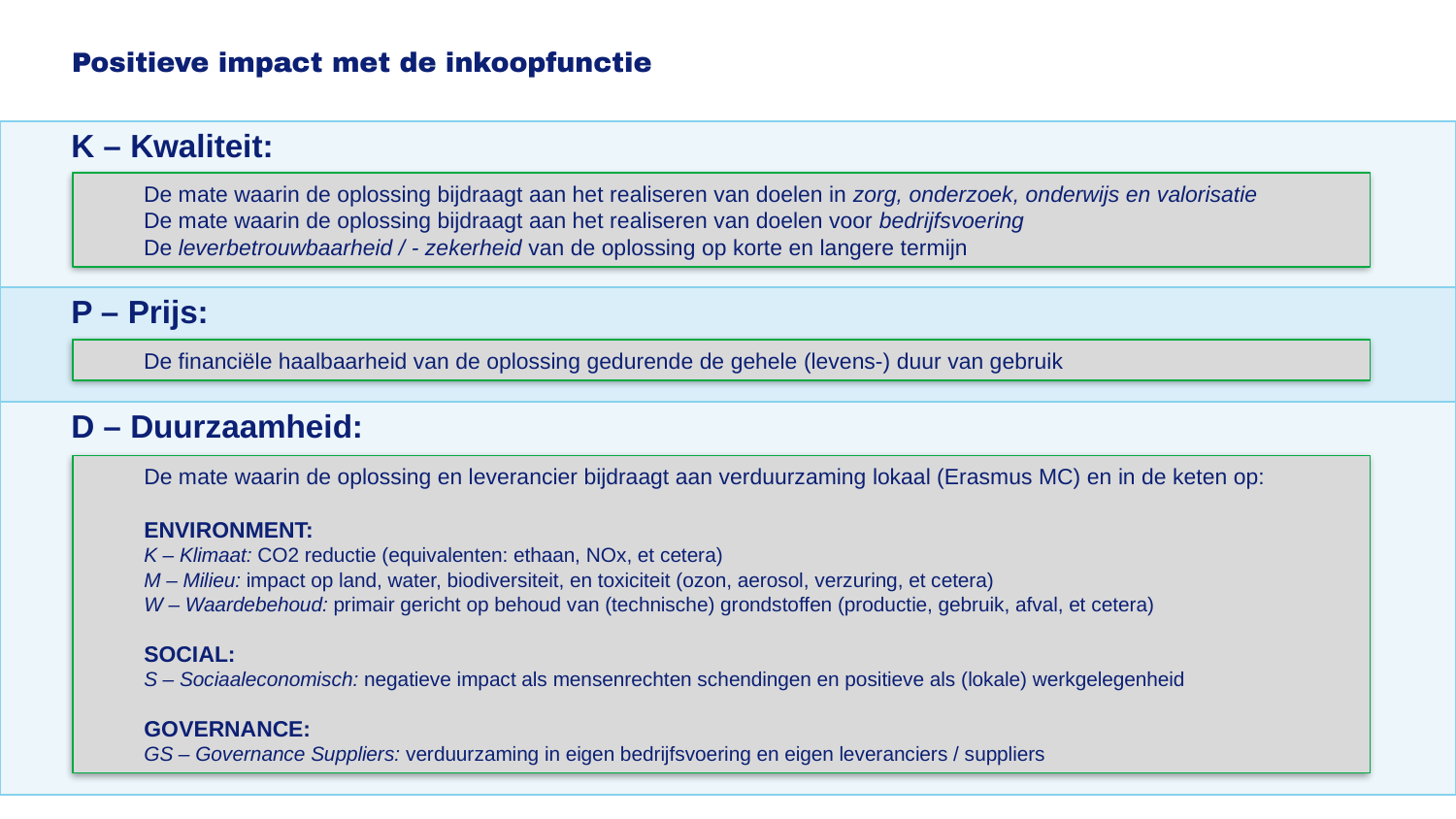

# Positieve impact met de inkoopfunctie
| K – Kwaliteit: |
| --- |
| P – Prijs: |
| D – Duurzaamheid: |
De mate waarin de oplossing bijdraagt aan het realiseren van doelen in zorg, onderzoek, onderwijs en valorisatie
De mate waarin de oplossing bijdraagt aan het realiseren van doelen voor bedrijfsvoering
De leverbetrouwbaarheid / - zekerheid van de oplossing op korte en langere termijn
De financiële haalbaarheid van de oplossing gedurende de gehele (levens-) duur van gebruik
De mate waarin de oplossing en leverancier bijdraagt aan verduurzaming lokaal (Erasmus MC) en in de keten op:

ENVIRONMENT:
K – Klimaat: CO2 reductie (equivalenten: ethaan, NOx, et cetera)
M – Milieu: impact op land, water, biodiversiteit, en toxiciteit (ozon, aerosol, verzuring, et cetera)
W – Waardebehoud: primair gericht op behoud van (technische) grondstoffen (productie, gebruik, afval, et cetera)

SOCIAL:
S – Sociaaleconomisch: negatieve impact als mensenrechten schendingen en positieve als (lokale) werkgelegenheid

GOVERNANCE:
GS – Governance Suppliers: verduurzaming in eigen bedrijfsvoering en eigen leveranciers / suppliers